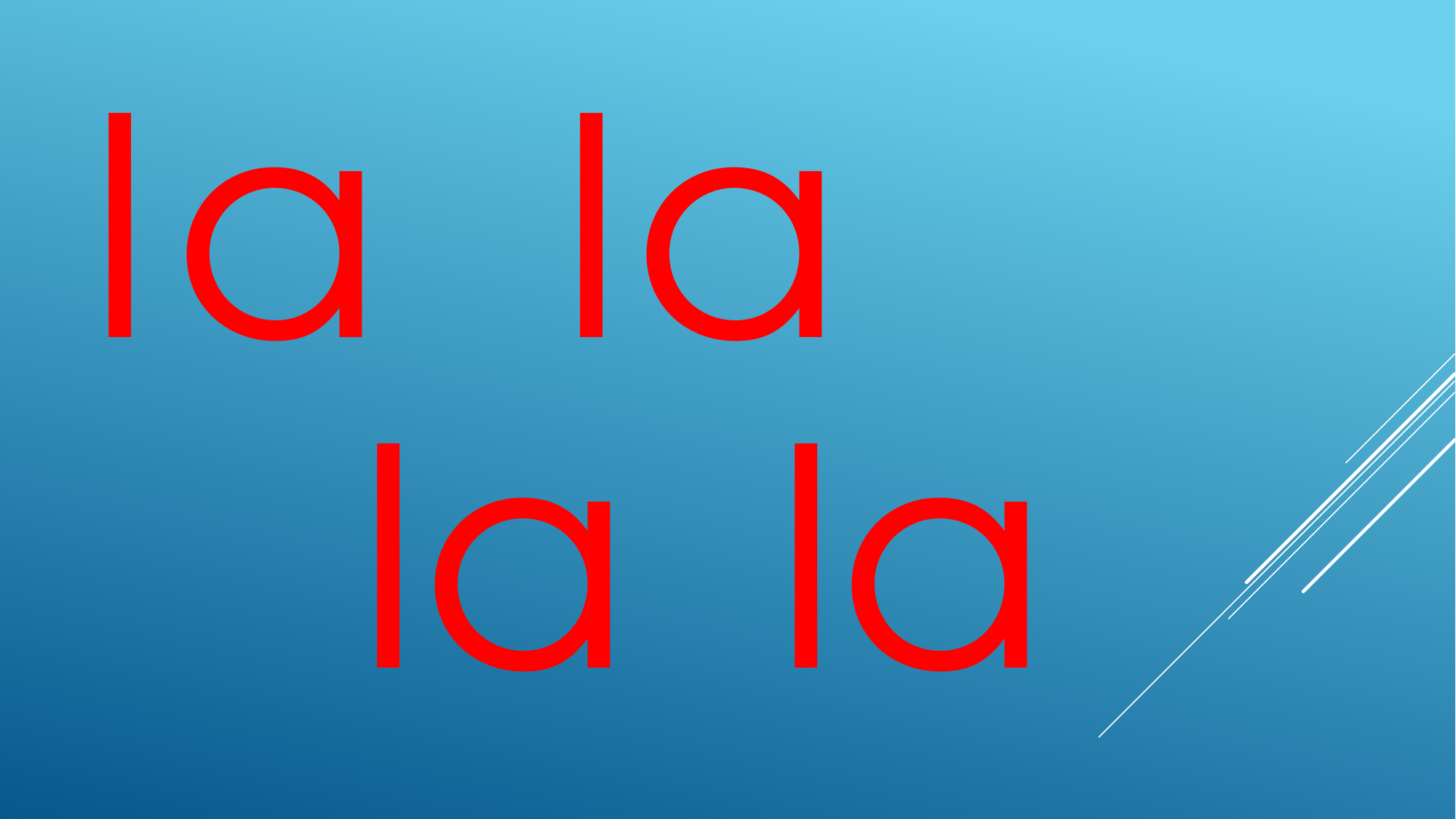

a
l
a
l
l
a
l
a